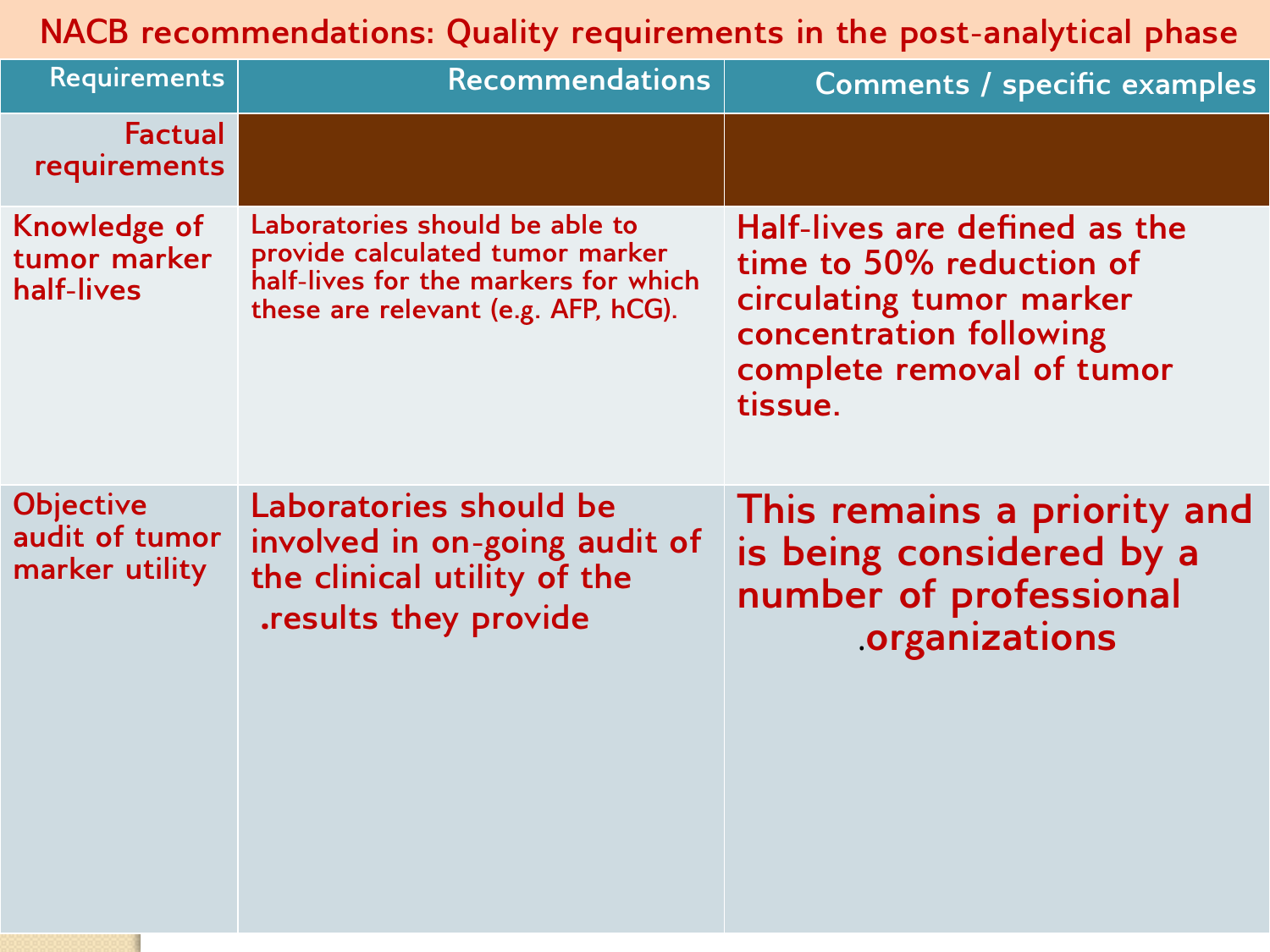

# NACB recommendations: Quality requirements in the post-analytical phase
| Requirements | Recommendations | Comments / specific examples |
| --- | --- | --- |
| Factual requirements |  |  |
| Knowledge of tumor marker half-lives | Laboratories should be able to provide calculated tumor marker half-lives for the markers for which these are relevant (e.g. AFP, hCG). | Half-lives are defined as the time to 50% reduction of circulating tumor marker concentration following complete removal of tumor tissue. |
| Objective audit of tumor marker utility | Laboratories should be involved in on-going audit of the clinical utility of the results they provide. | This remains a priority and is being considered by a number of professional organizations. |